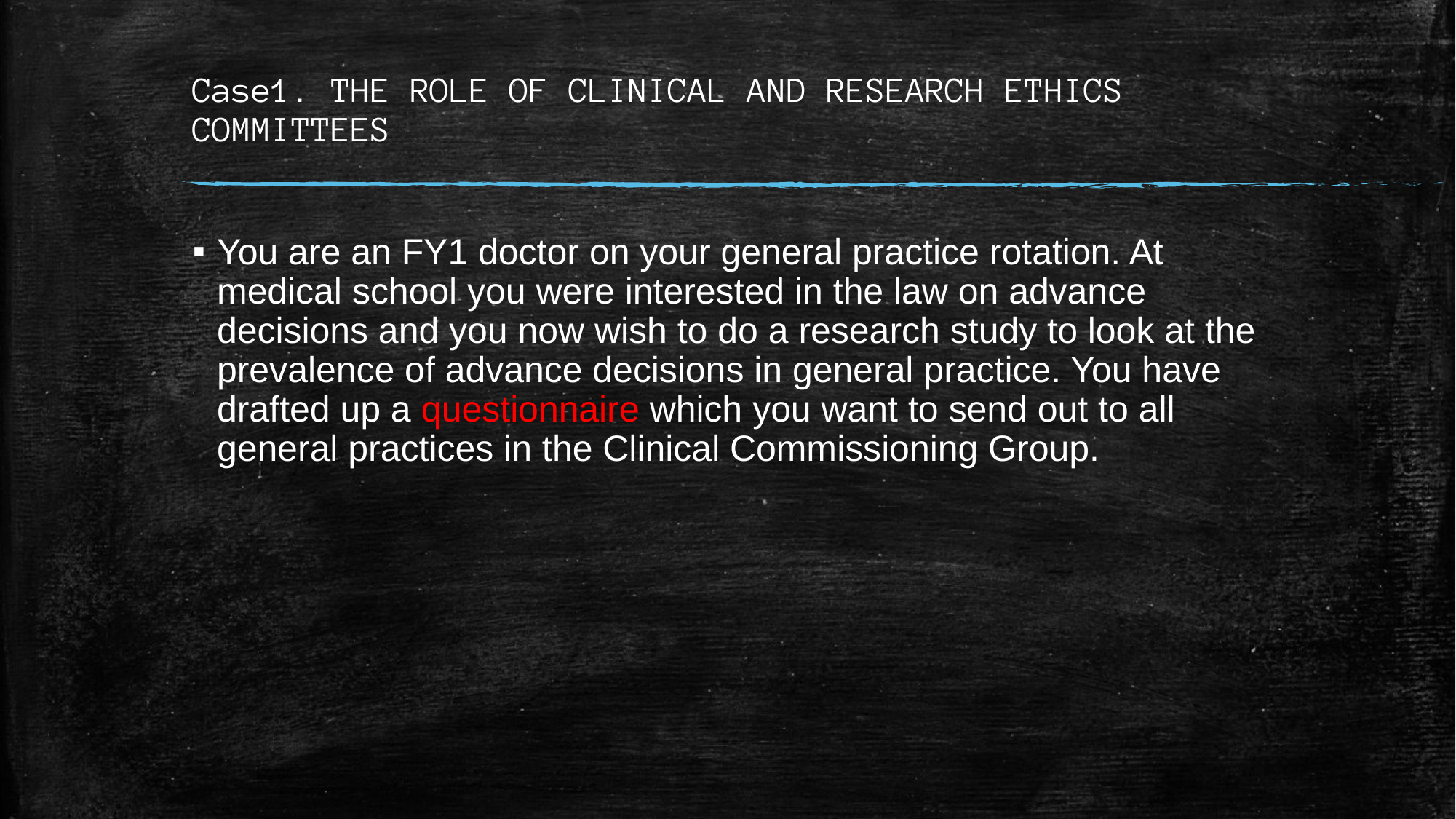

# Case1. THE ROLE OF CLINICAL AND RESEARCH ETHICS COMMITTEES
You are an FY1 doctor on your general practice rotation. At medical school you were interested in the law on advance decisions and you now wish to do a research study to look at the prevalence of advance decisions in general practice. You have drafted up a questionnaire which you want to send out to all general practices in the Clinical Commissioning Group.